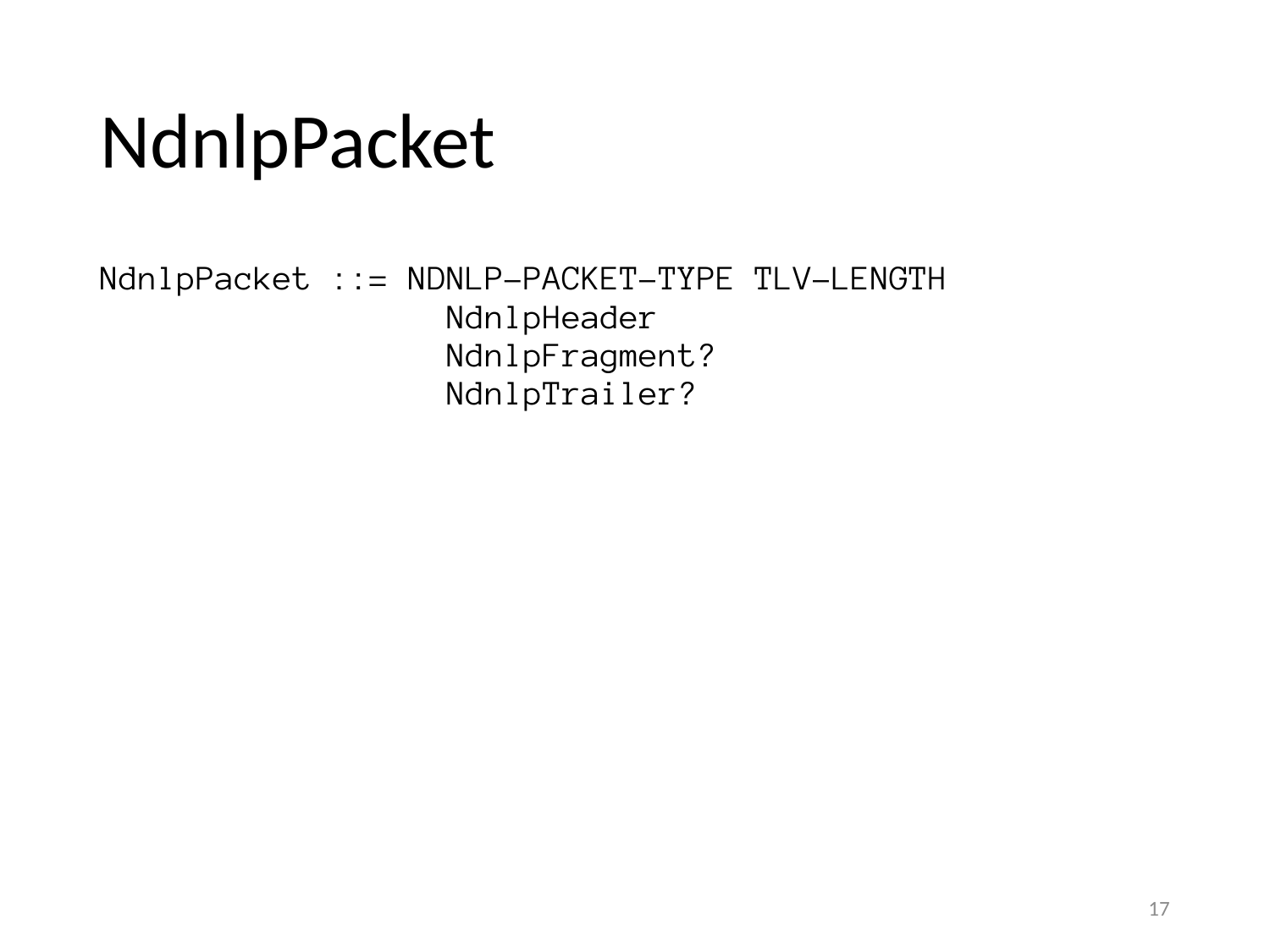

# NdnlpPacket
NdnlpPacket ::= NDNLP-PACKET-TYPE TLV-LENGTH
                  NdnlpHeader
                  NdnlpFragment?
                  NdnlpTrailer?
17